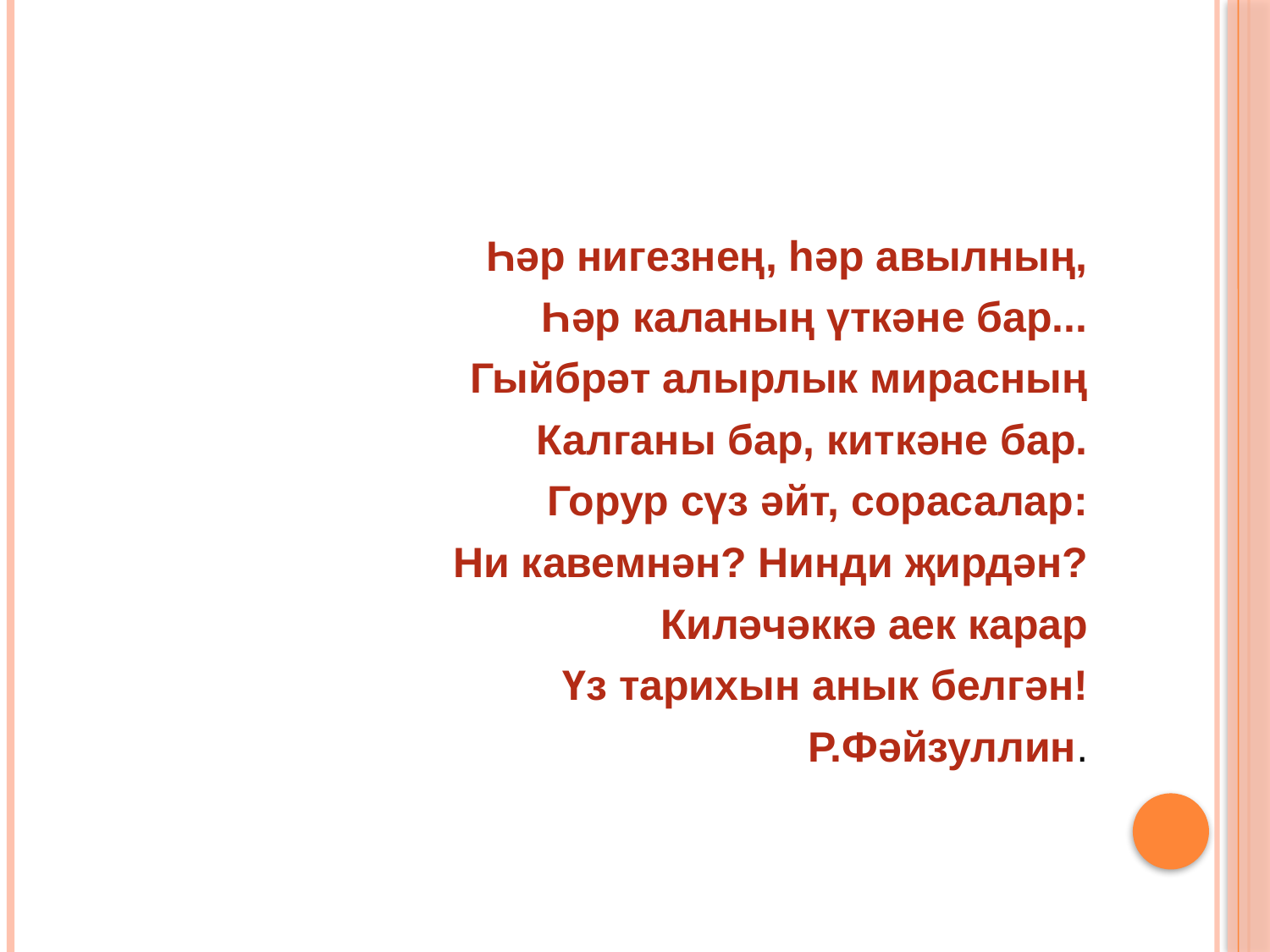

#
     Һәр нигезнең, һәр авылның,
Һәр каланың үткәне бар...
       Гыйбрәт алырлык мирасның
 Калганы бар, киткәне бар.
 Горур сүз әйт, сорасалар:
          Ни кавемнән? Нинди җирдән?
 Киләчәккә аек карар
   Үз тарихын анык белгән!
                                       Р.Фәйзуллин.